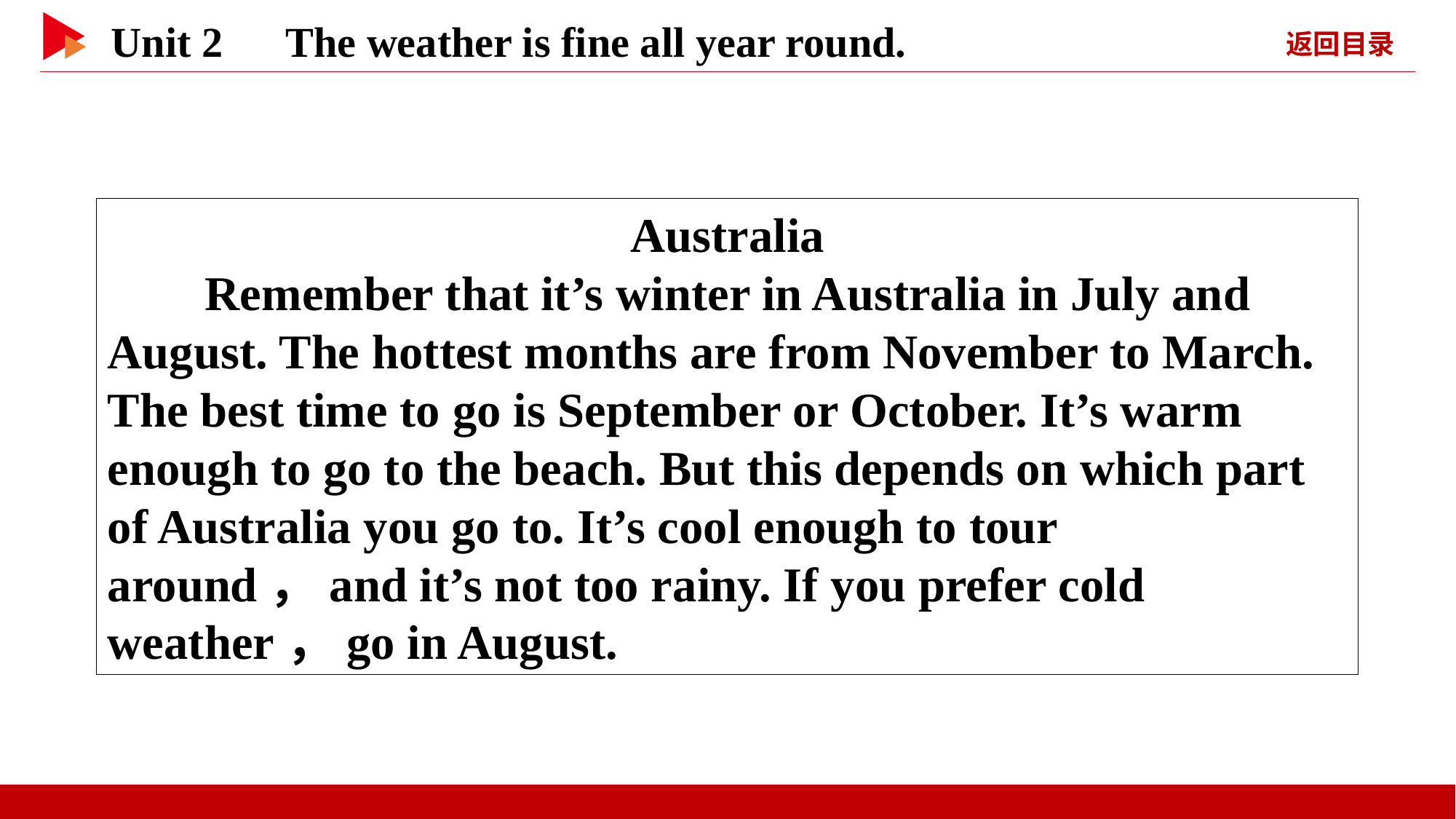

Australia
        Remember that it’s winter in Australia in July and August. The hottest months are from November to March. The best time to go is September or October. It’s warm enough to go to the beach. But this depends on which part of Australia you go to. It’s cool enough to tour around，and it’s not too rainy. If you prefer cold weather，go in August.